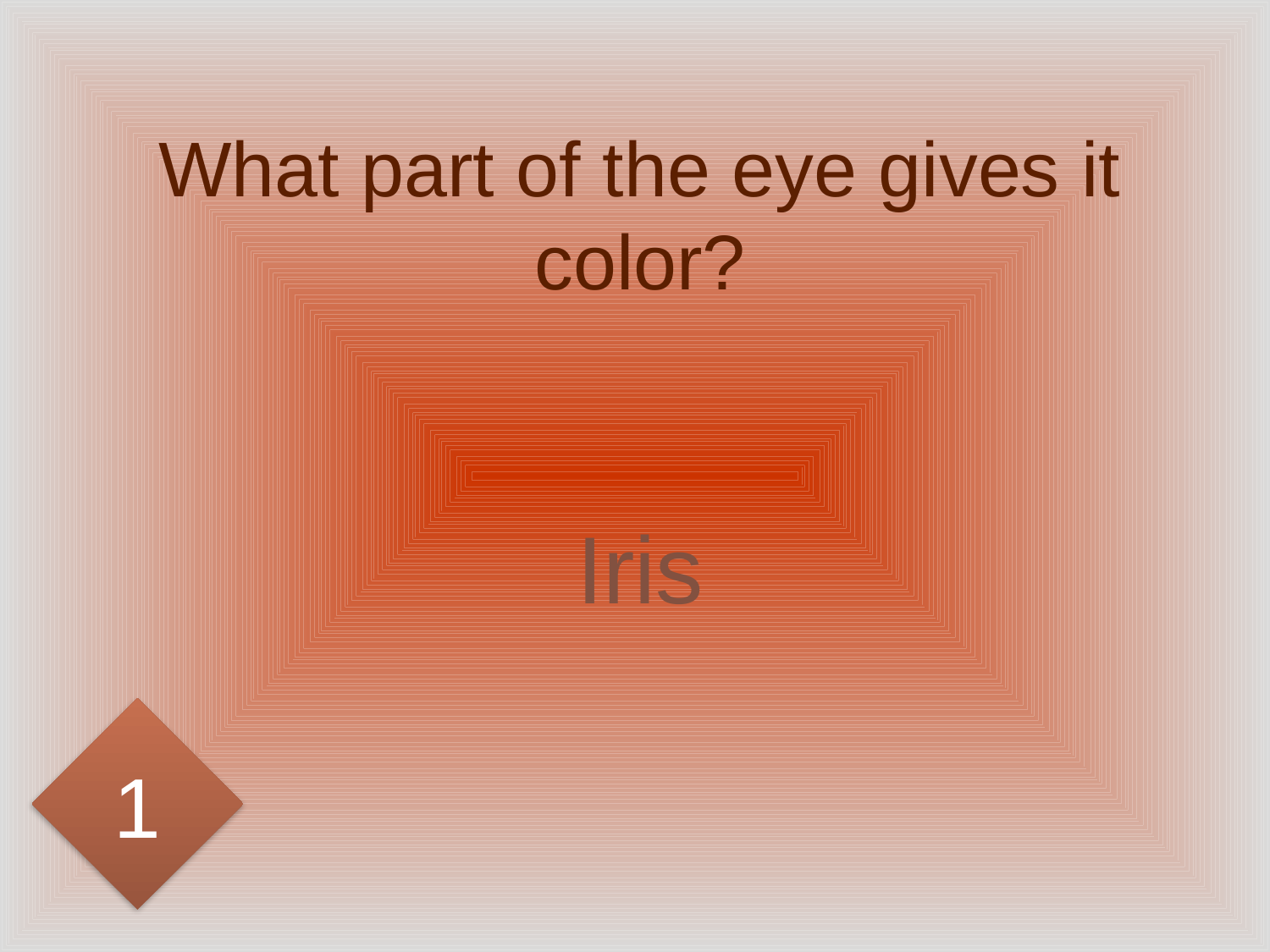

# What part of the eye gives it color?
Iris
1